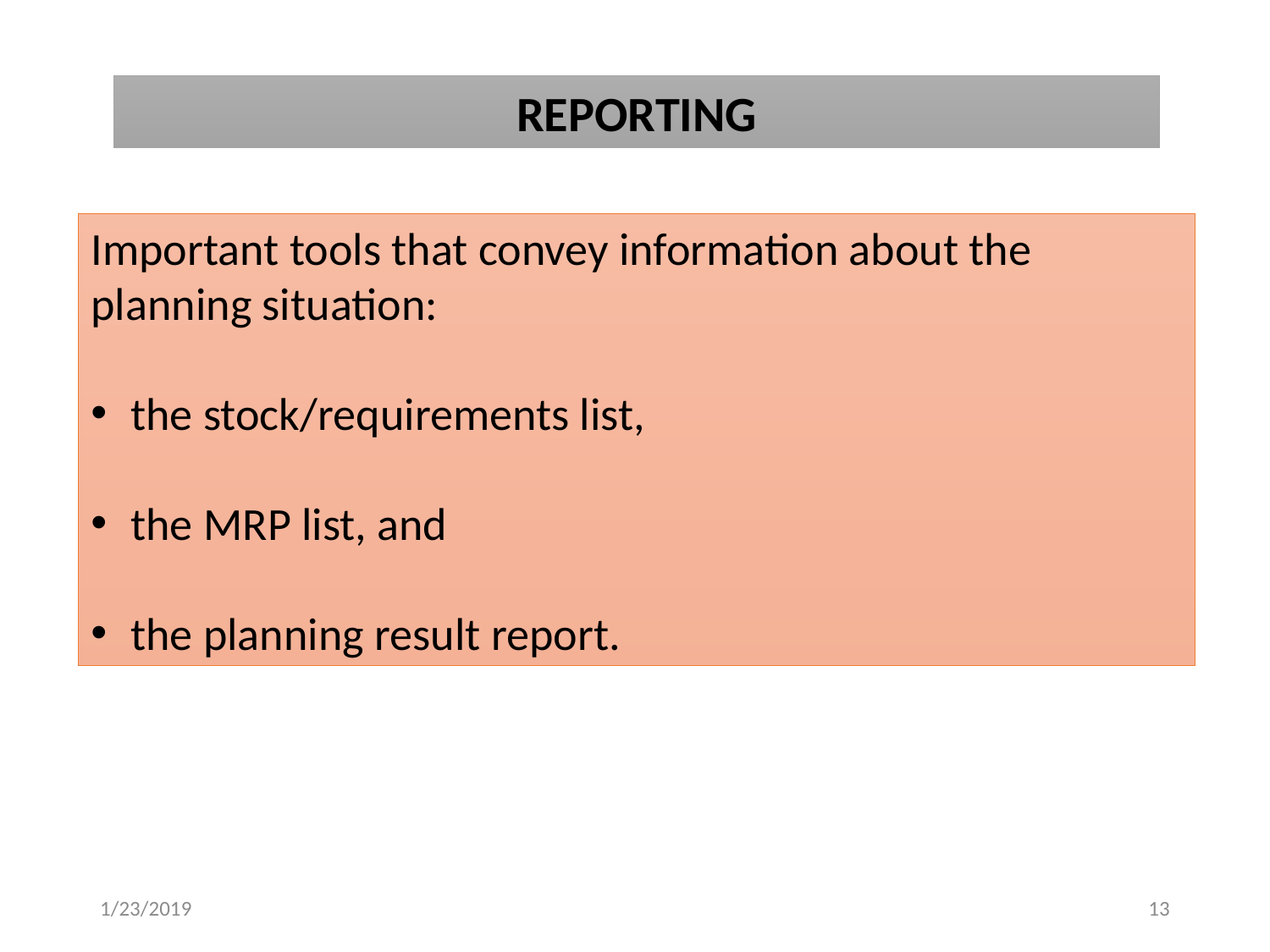

REPORTING
Important tools that convey information about the planning situation:

the stock/requirements list,

the MRP list, and

the planning result report.
1/23/2019
13